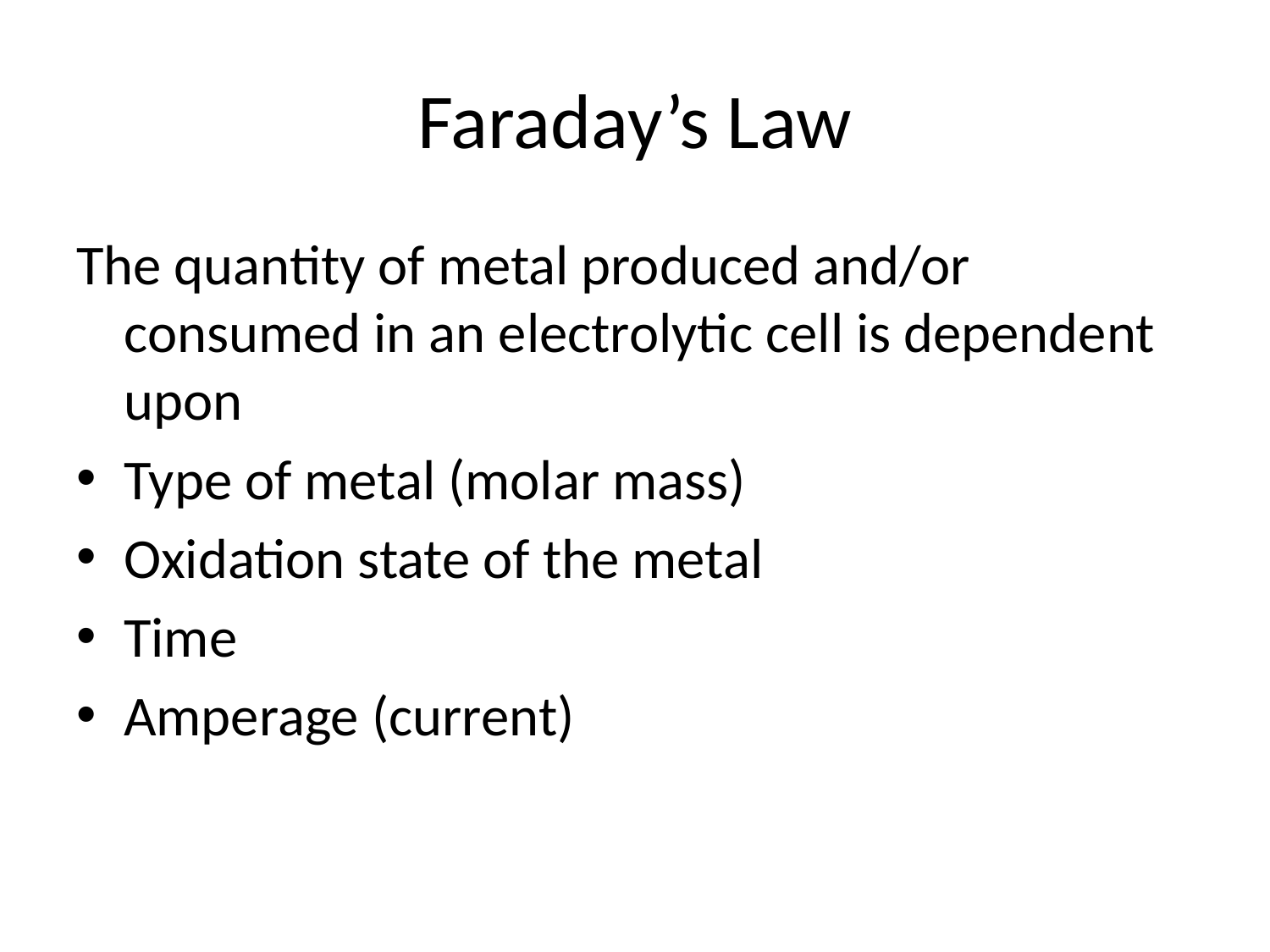

# Faraday’s Law
The quantity of metal produced and/or consumed in an electrolytic cell is dependent upon
Type of metal (molar mass)
Oxidation state of the metal
Time
Amperage (current)